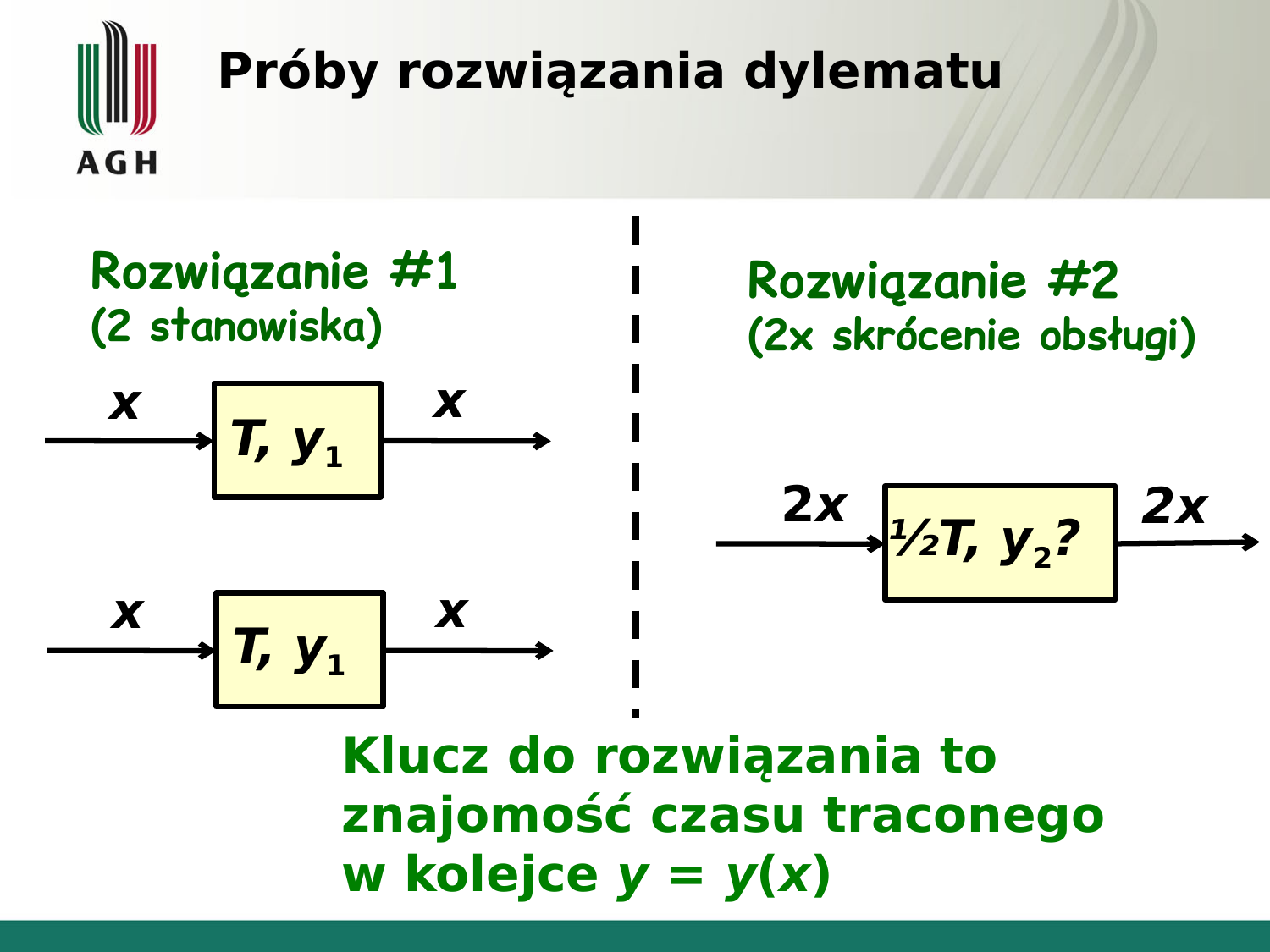

Próby rozwiązania dylematu

Rozwiązanie #2
(2x skrócenie obsługi)
2x
2x

½T, y2?
Rozwiązanie #1
(2 stanowiska)
x
x

T, y1
x
x

T, y1
Klucz do rozwiązania to znajomość czasu traconego
w kolejce y = y(x)